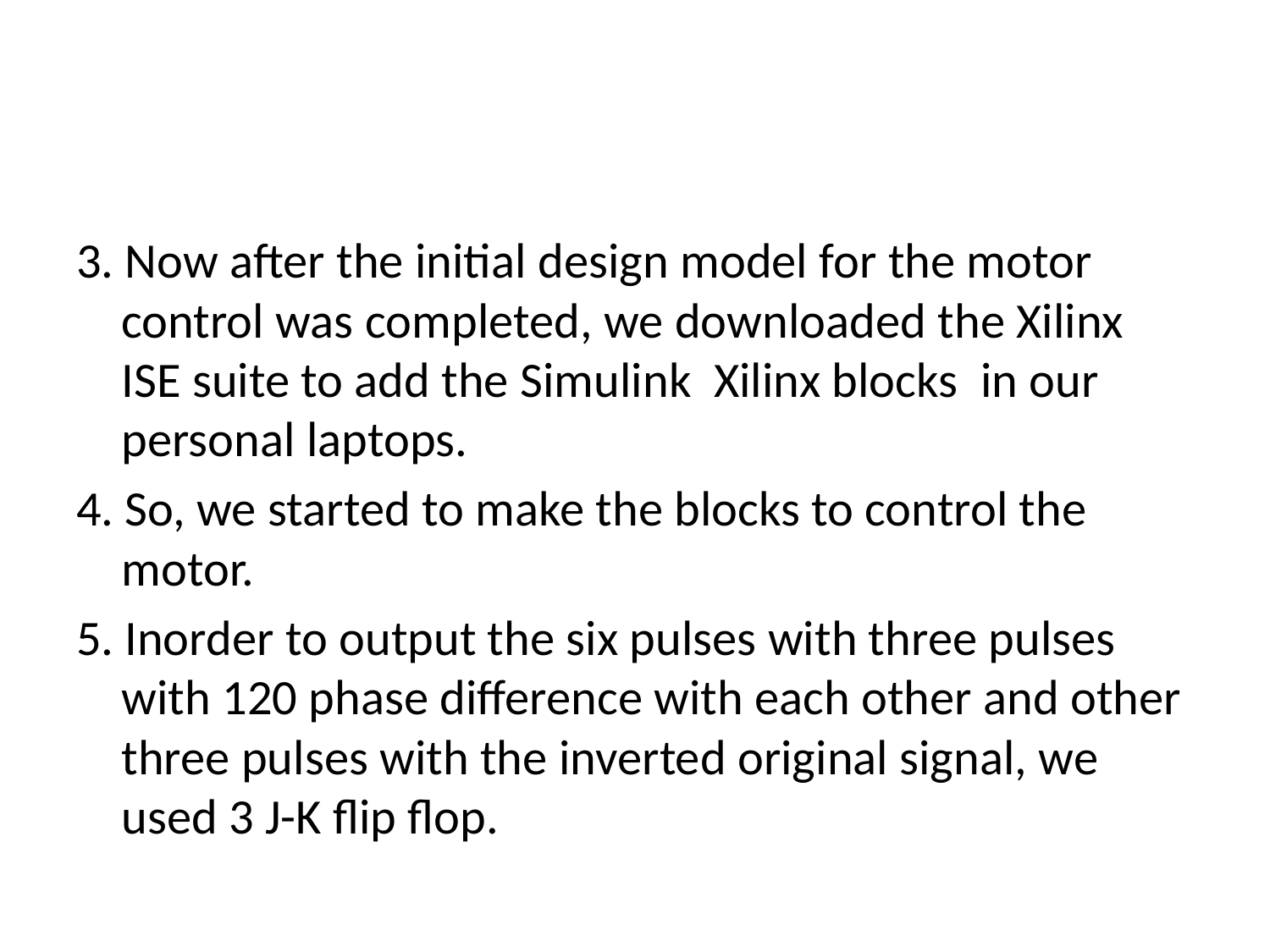

3. Now after the initial design model for the motor control was completed, we downloaded the Xilinx ISE suite to add the Simulink  Xilinx blocks  in our personal laptops.
4. So, we started to make the blocks to control the motor.
5. Inorder to output the six pulses with three pulses with 120 phase difference with each other and other three pulses with the inverted original signal, we used 3 J-K flip flop.